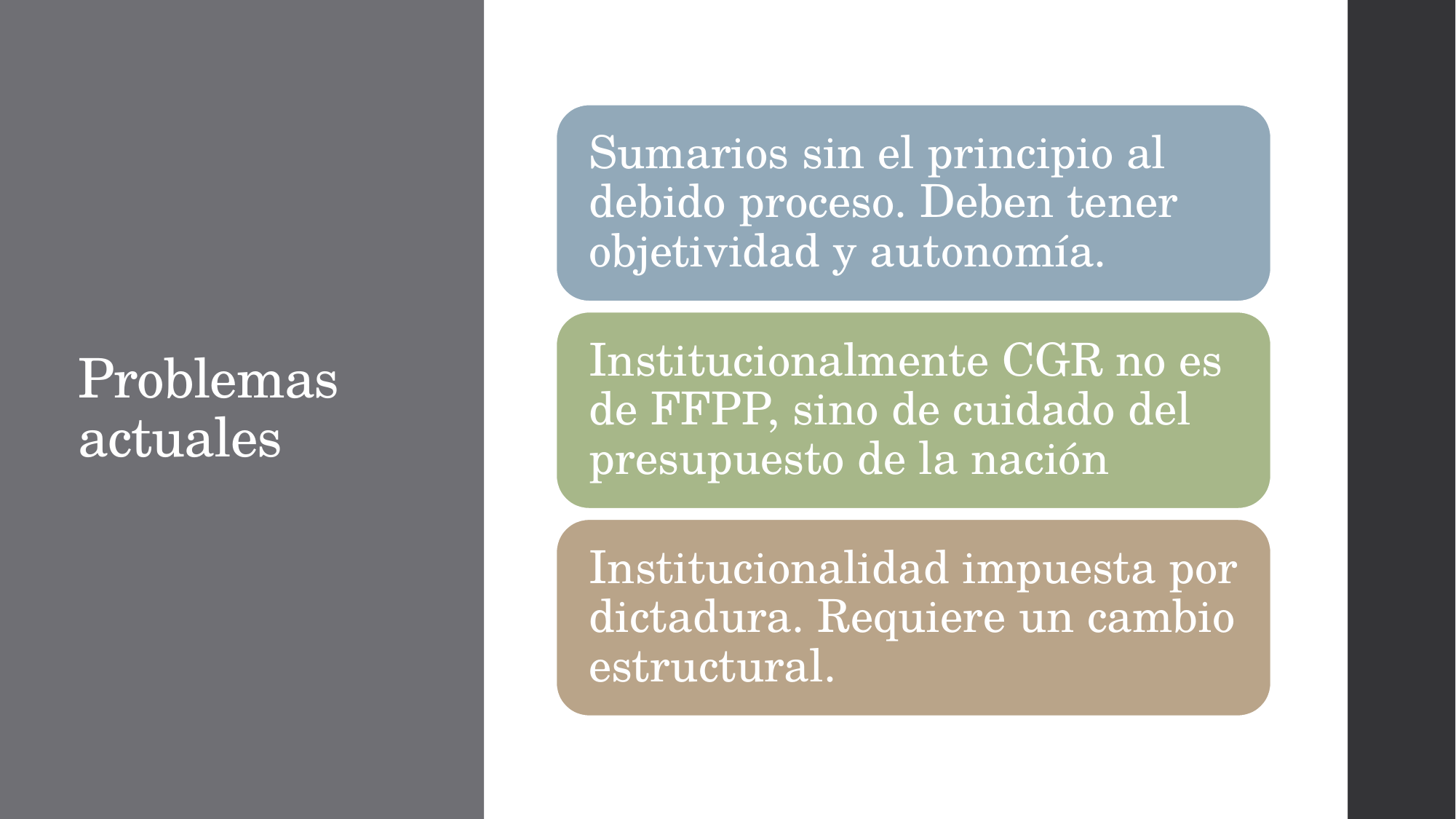

Sumarios sin el principio al debido proceso. Deben tener objetividad y autonomía.
Institucionalmente CGR no es de FFPP, sino de cuidado del presupuesto de la nación
Institucionalidad impuesta por dictadura. Requiere un cambio estructural.
# Problemas actuales